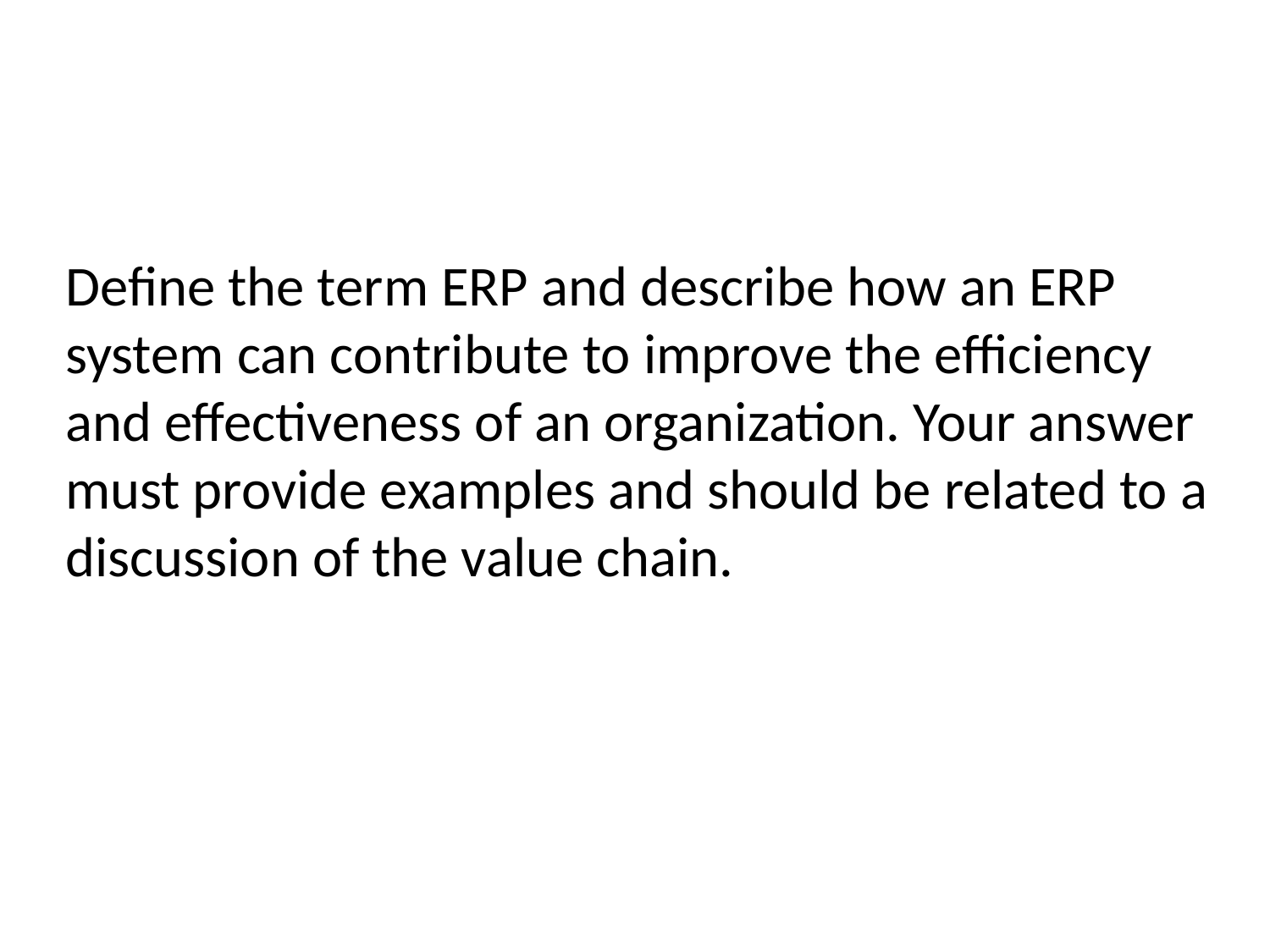

Define the term ERP and describe how an ERP system can contribute to improve the efficiency and effectiveness of an organization. Your answer must provide examples and should be related to a discussion of the value chain.